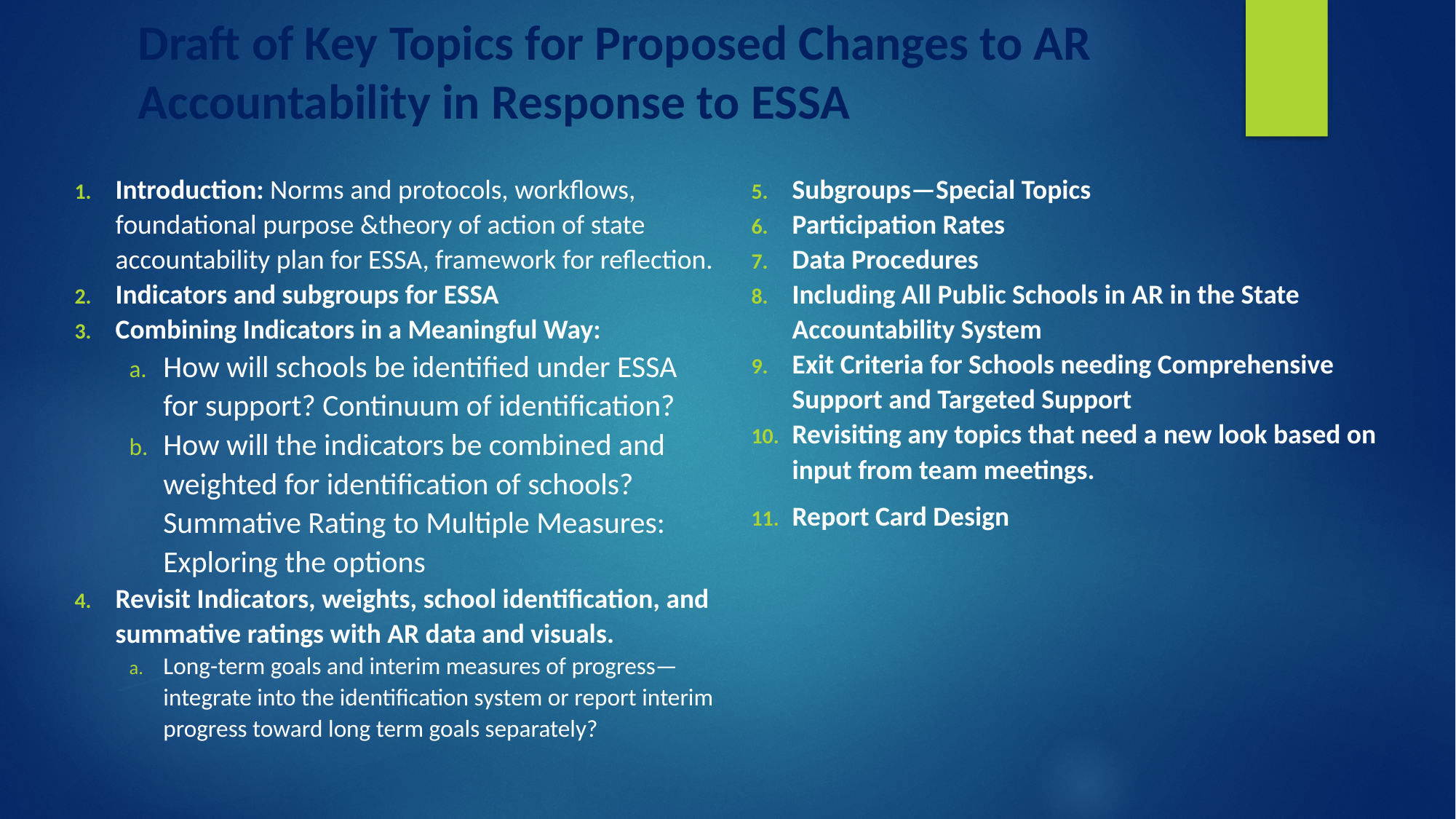

# Draft of Key Topics for Proposed Changes to AR Accountability in Response to ESSA
Introduction: Norms and protocols, workflows, foundational purpose &theory of action of state accountability plan for ESSA, framework for reflection.
Indicators and subgroups for ESSA
Combining Indicators in a Meaningful Way:
How will schools be identified under ESSA for support? Continuum of identification?
How will the indicators be combined and weighted for identification of schools? Summative Rating to Multiple Measures: Exploring the options
Revisit Indicators, weights, school identification, and summative ratings with AR data and visuals.
Long-term goals and interim measures of progress—integrate into the identification system or report interim progress toward long term goals separately?

Subgroups—Special Topics
Participation Rates
Data Procedures
Including All Public Schools in AR in the State Accountability System
Exit Criteria for Schools needing Comprehensive Support and Targeted Support
Revisiting any topics that need a new look based on input from team meetings.
Report Card Design